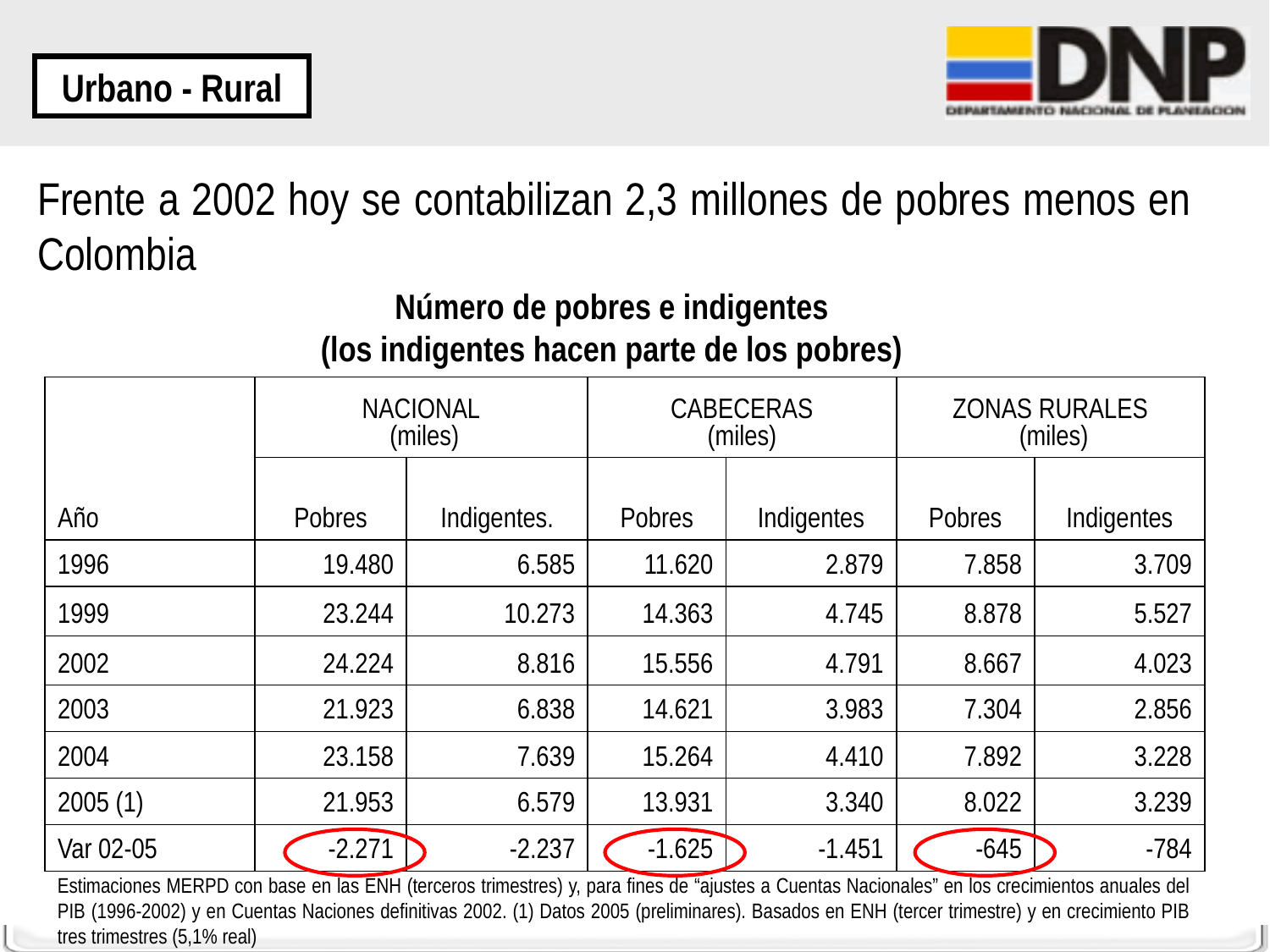

Urbano - Rural
Frente a 2002 hoy se contabilizan 2,3 millones de pobres menos en Colombia

Número de pobres e indigentes
(los indigentes hacen parte de los pobres)
| Año | NACIONAL (miles) |  | CABECERAS (miles) |  | ZONAS RURALES (miles) |  |
| --- | --- | --- | --- | --- | --- | --- |
|  | Pobres | Indigentes. | Pobres | Indigentes | Pobres | Indigentes |
| 1996 | 19.480 | 6.585 | 11.620 | 2.879 | 7.858 | 3.709 |
| 1999 | 23.244 | 10.273 | 14.363 | 4.745 | 8.878 | 5.527 |
| 2002 | 24.224 | 8.816 | 15.556 | 4.791 | 8.667 | 4.023 |
| 2003 | 21.923 | 6.838 | 14.621 | 3.983 | 7.304 | 2.856 |
| 2004 | 23.158 | 7.639 | 15.264 | 4.410 | 7.892 | 3.228 |
| 2005 (1) | 21.953 | 6.579 | 13.931 | 3.340 | 8.022 | 3.239 |
| Var 02-05 | -2.271 | -2.237 | -1.625 | -1.451 | -645 | -784 |

Estimaciones MERPD con base en las ENH (terceros trimestres) y, para fines de “ajustes a Cuentas Nacionales” en los crecimientos anuales del PIB (1996-2002) y en Cuentas Naciones definitivas 2002. (1) Datos 2005 (preliminares). Basados en ENH (tercer trimestre) y en crecimiento PIB tres trimestres (5,1% real)